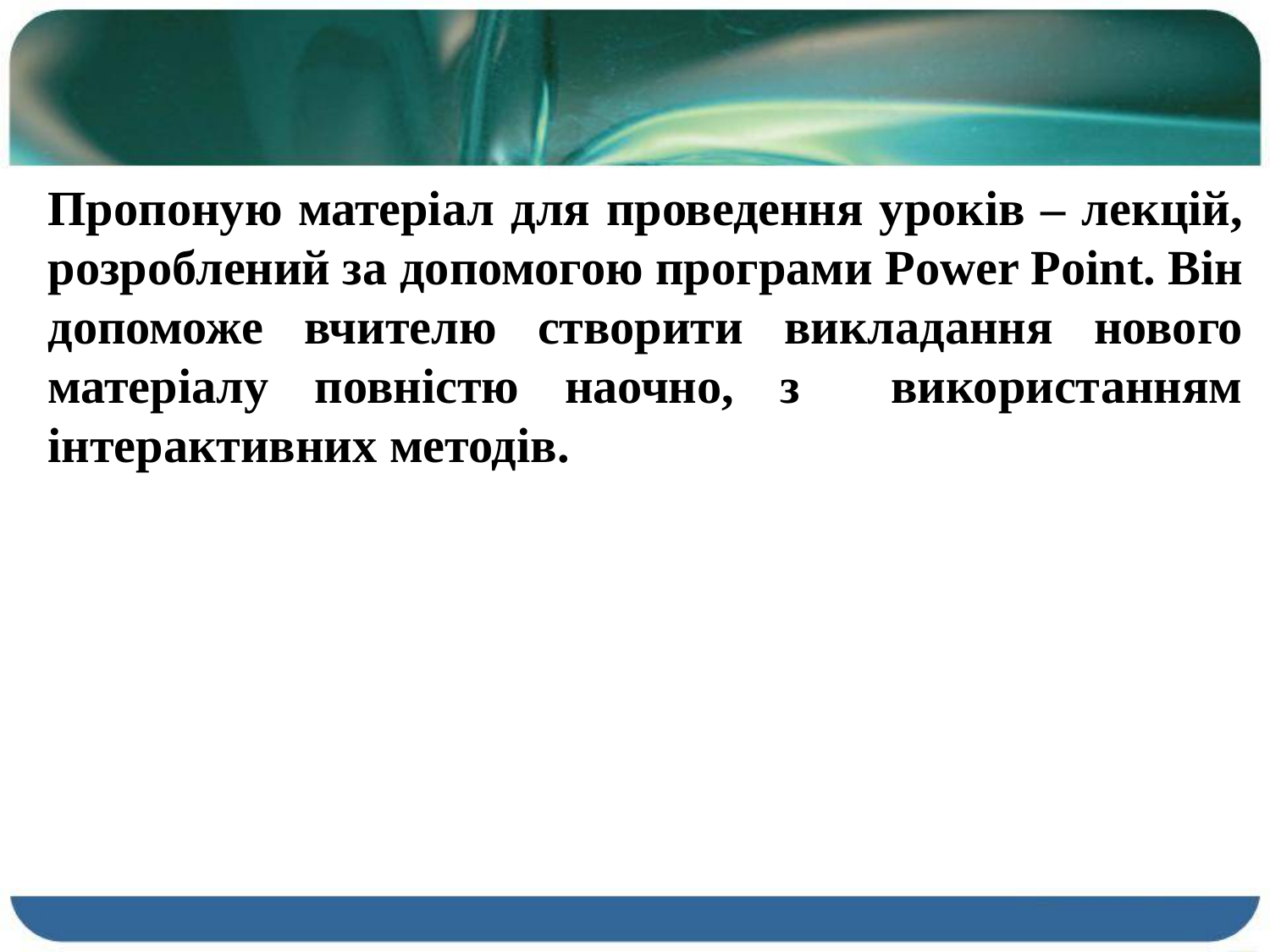

Пропоную матеріал для проведення уроків – лекцій, розроблений за допомогою програми Power Point. Він допоможе вчителю створити викладання нового матеріалу повністю наочно, з  використанням інтерактивних методів.